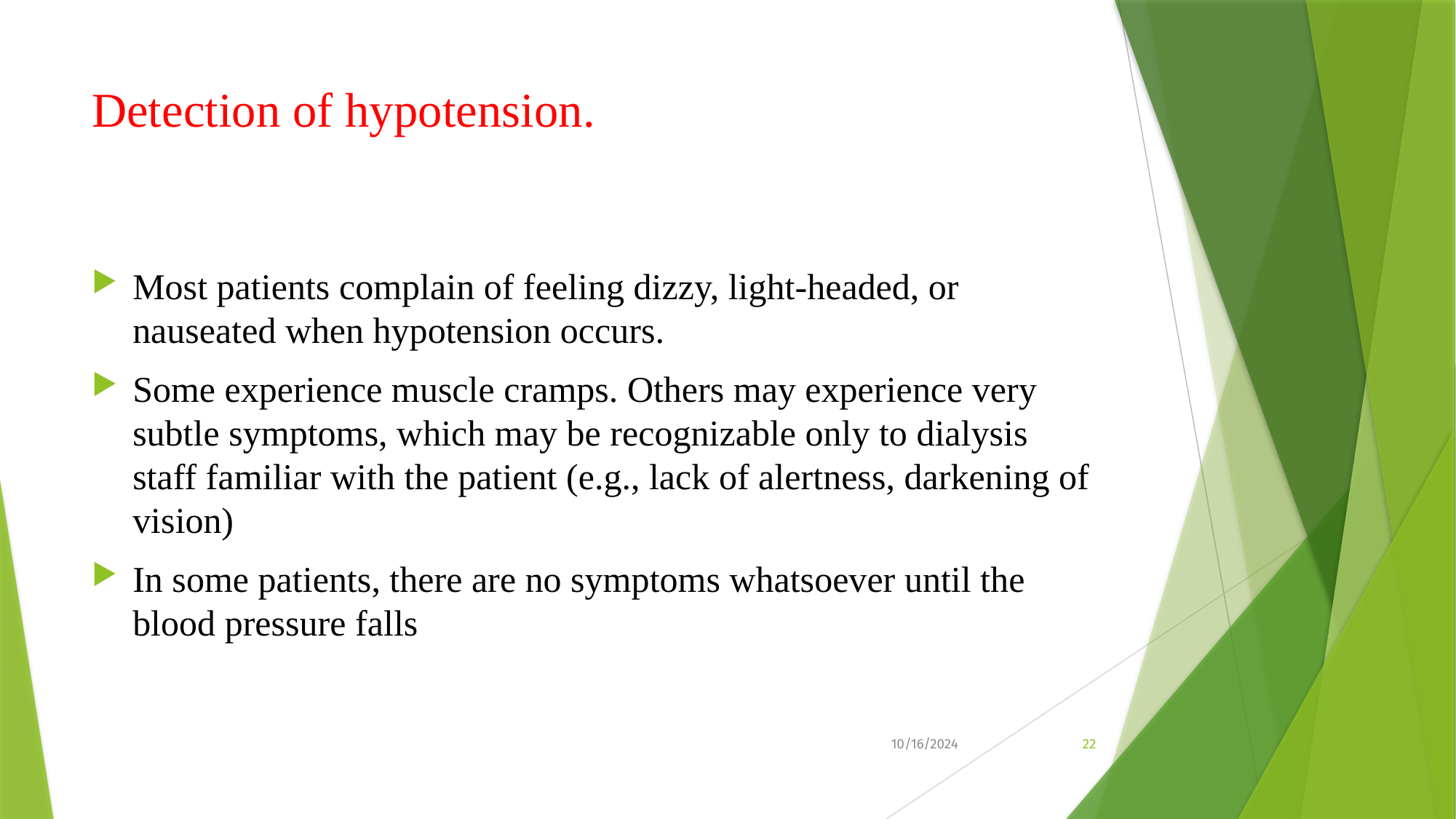

# Detection of hypotension.
Most patients complain of feeling dizzy, light-headed, or nauseated when hypotension occurs.
Some experience muscle cramps. Others may experience very subtle symptoms, which may be recognizable only to dialysis staff familiar with the patient (e.g., lack of alertness, darkening of vision)
In some patients, there are no symptoms whatsoever until the blood pressure falls
10/16/2024
22